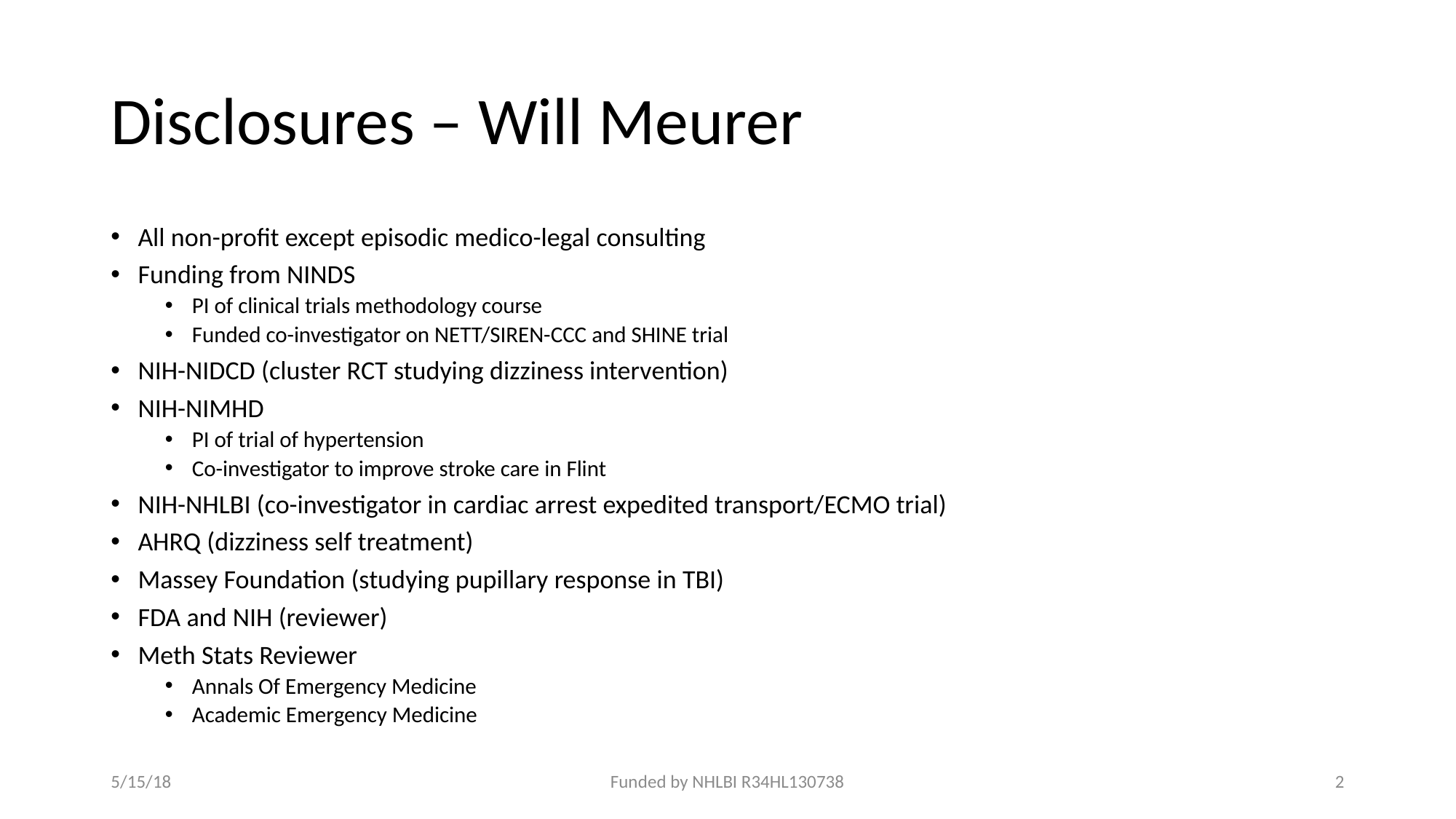

# Disclosures – Will Meurer
All non-profit except episodic medico-legal consulting
Funding from NINDS
PI of clinical trials methodology course
Funded co-investigator on NETT/SIREN-CCC and SHINE trial
NIH-NIDCD (cluster RCT studying dizziness intervention)
NIH-NIMHD
PI of trial of hypertension
Co-investigator to improve stroke care in Flint
NIH-NHLBI (co-investigator in cardiac arrest expedited transport/ECMO trial)
AHRQ (dizziness self treatment)
Massey Foundation (studying pupillary response in TBI)
FDA and NIH (reviewer)
Meth Stats Reviewer
Annals Of Emergency Medicine
Academic Emergency Medicine

5/15/18
Funded by NHLBI R34HL130738
2